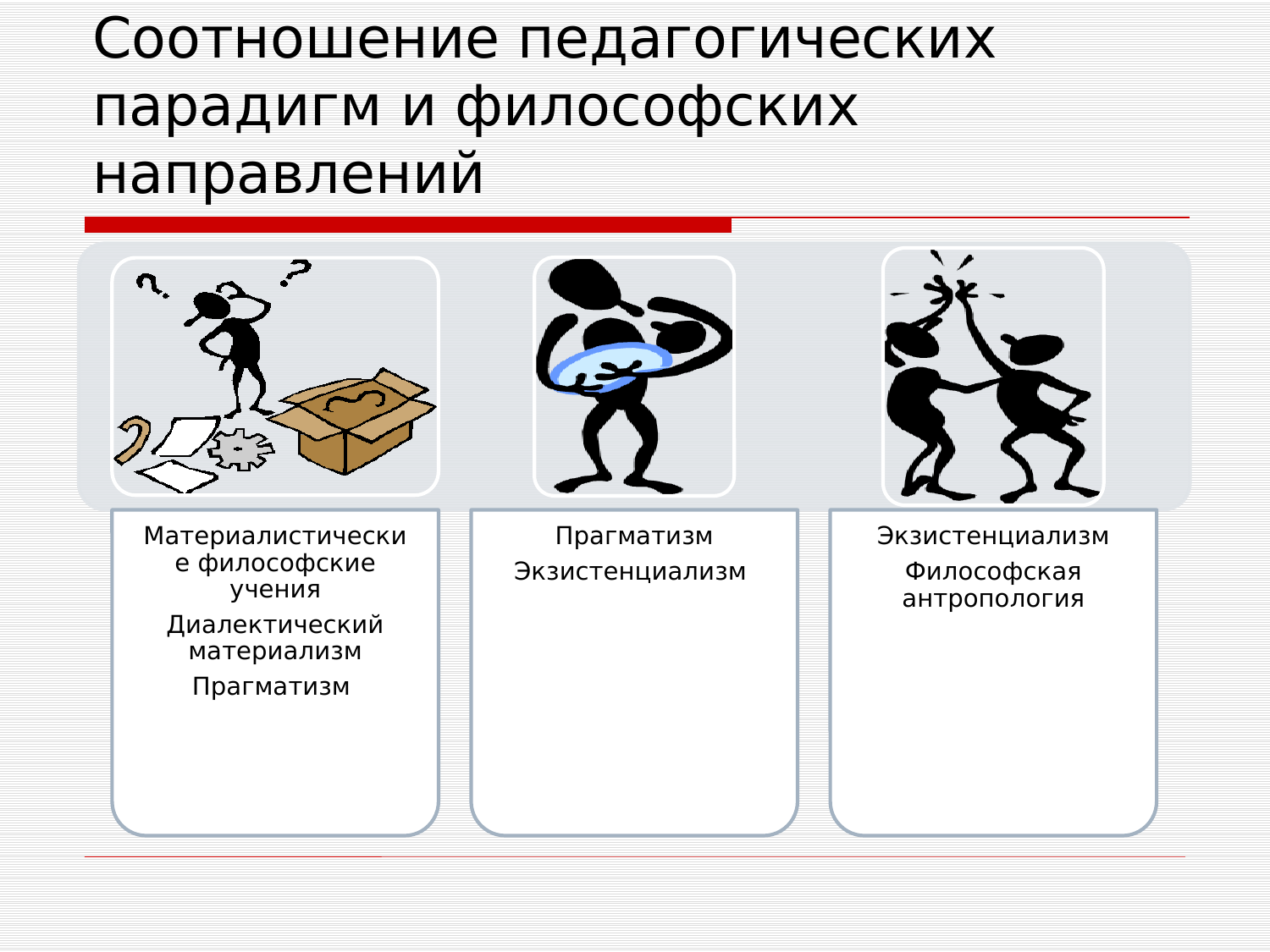

# Соотношение педагогических парадигм и философских направлений
Материалистические философские учения
Диалектический материализм
Прагматизм
Прагматизм
Экзистенциализм
Экзистенциализм
Философская антропология